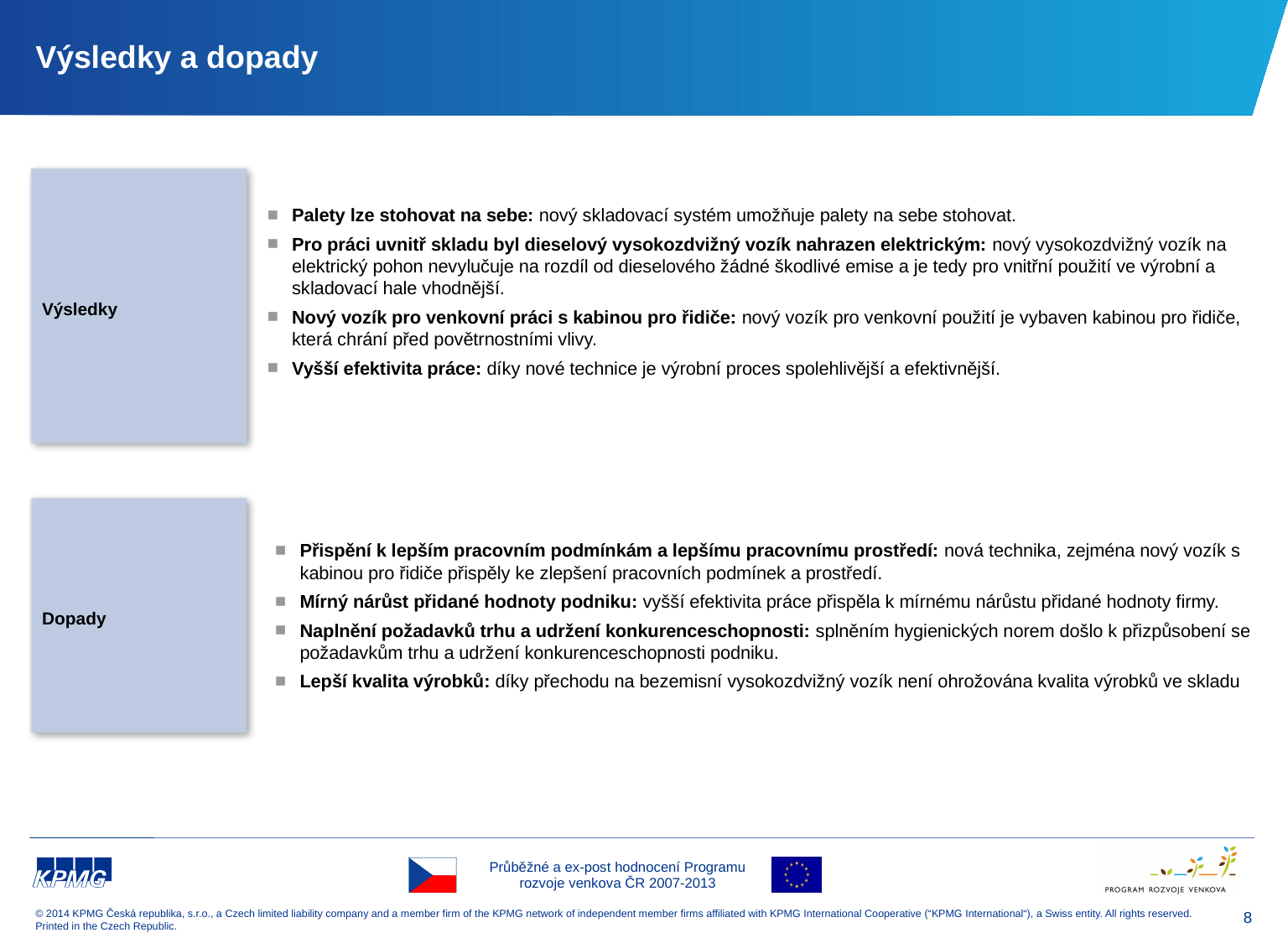

# Výsledky a dopady
Palety lze stohovat na sebe: nový skladovací systém umožňuje palety na sebe stohovat.
Pro práci uvnitř skladu byl dieselový vysokozdvižný vozík nahrazen elektrickým: nový vysokozdvižný vozík na elektrický pohon nevylučuje na rozdíl od dieselového žádné škodlivé emise a je tedy pro vnitřní použití ve výrobní a skladovací hale vhodnější.
Nový vozík pro venkovní práci s kabinou pro řidiče: nový vozík pro venkovní použití je vybaven kabinou pro řidiče, která chrání před povětrnostními vlivy.
Vyšší efektivita práce: díky nové technice je výrobní proces spolehlivější a efektivnější.
Výsledky
Dopady
Přispění k lepším pracovním podmínkám a lepšímu pracovnímu prostředí: nová technika, zejména nový vozík s kabinou pro řidiče přispěly ke zlepšení pracovních podmínek a prostředí.
Mírný nárůst přidané hodnoty podniku: vyšší efektivita práce přispěla k mírnému nárůstu přidané hodnoty firmy.
Naplnění požadavků trhu a udržení konkurenceschopnosti: splněním hygienických norem došlo k přizpůsobení se požadavkům trhu a udržení konkurenceschopnosti podniku.
Lepší kvalita výrobků: díky přechodu na bezemisní vysokozdvižný vozík není ohrožována kvalita výrobků ve skladu